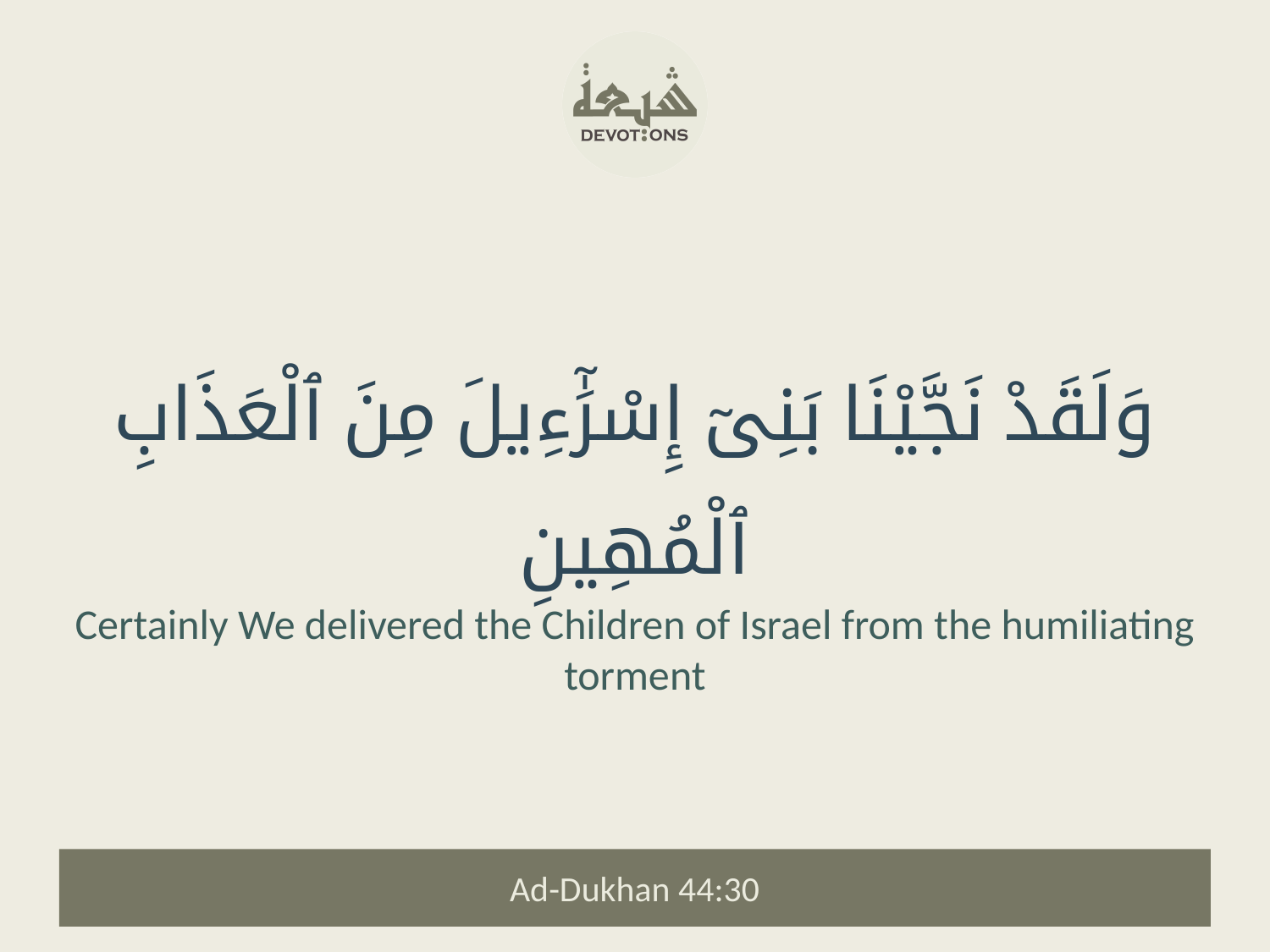

وَلَقَدْ نَجَّيْنَا بَنِىٓ إِسْرَٰٓءِيلَ مِنَ ٱلْعَذَابِ ٱلْمُهِينِ
Certainly We delivered the Children of Israel from the humiliating torment
Ad-Dukhan 44:30